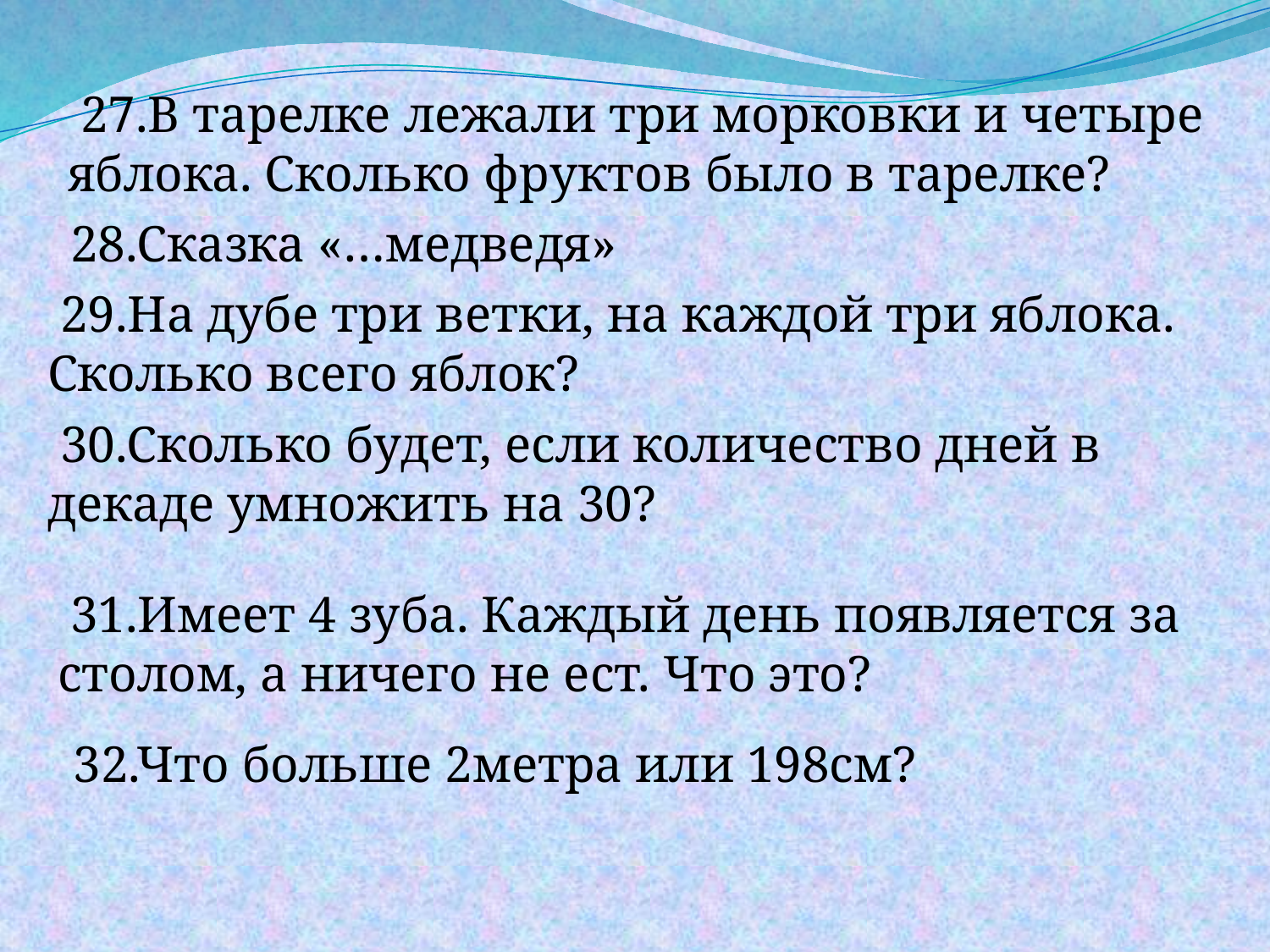

27.В тарелке лежали три морковки и четыре яблока. Сколько фруктов было в тарелке?
 28.Сказка «…медведя»
 29.На дубе три ветки, на каждой три яблока. Сколько всего яблок?
 30.Сколько будет, если количество дней в декаде умножить на 30?
 31.Имеет 4 зуба. Каждый день появляется за столом, а ничего не ест. Что это?
  32.Что больше 2метра или 198см?